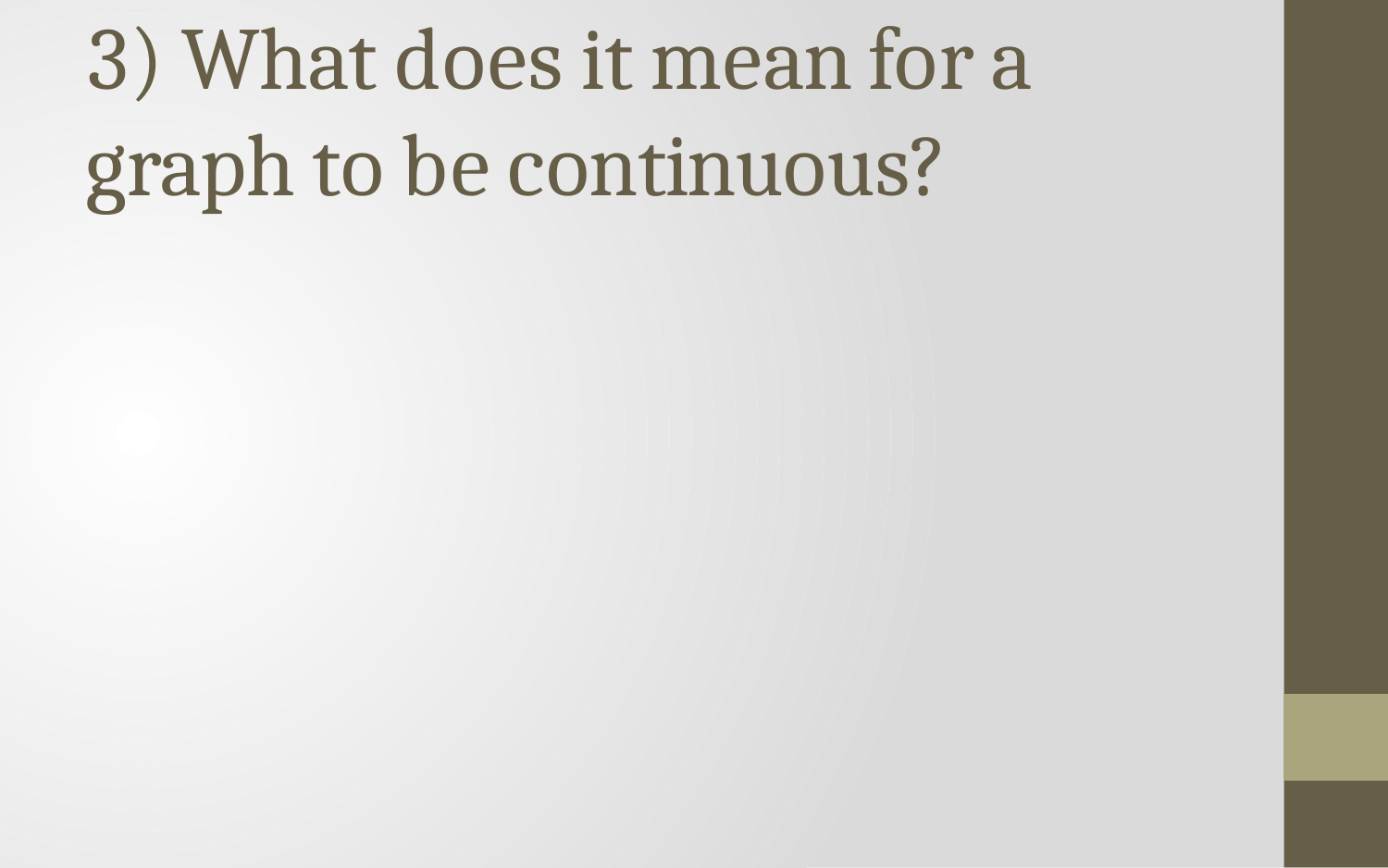

# 3) What does it mean for a graph to be continuous?